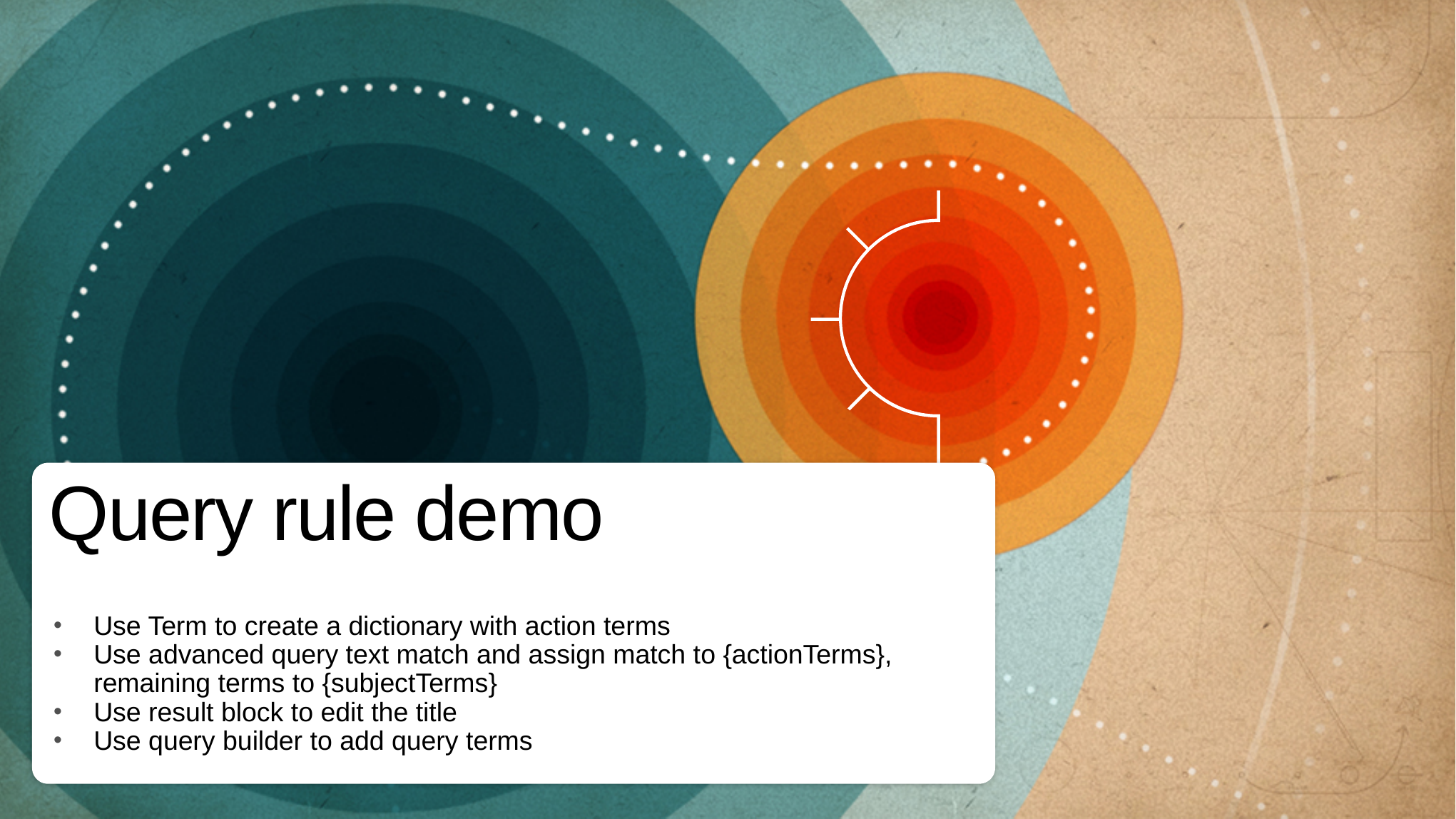

# Query rule demo
Use Term to create a dictionary with action terms
Use advanced query text match and assign match to {actionTerms}, remaining terms to {subjectTerms}
Use result block to edit the title
Use query builder to add query terms